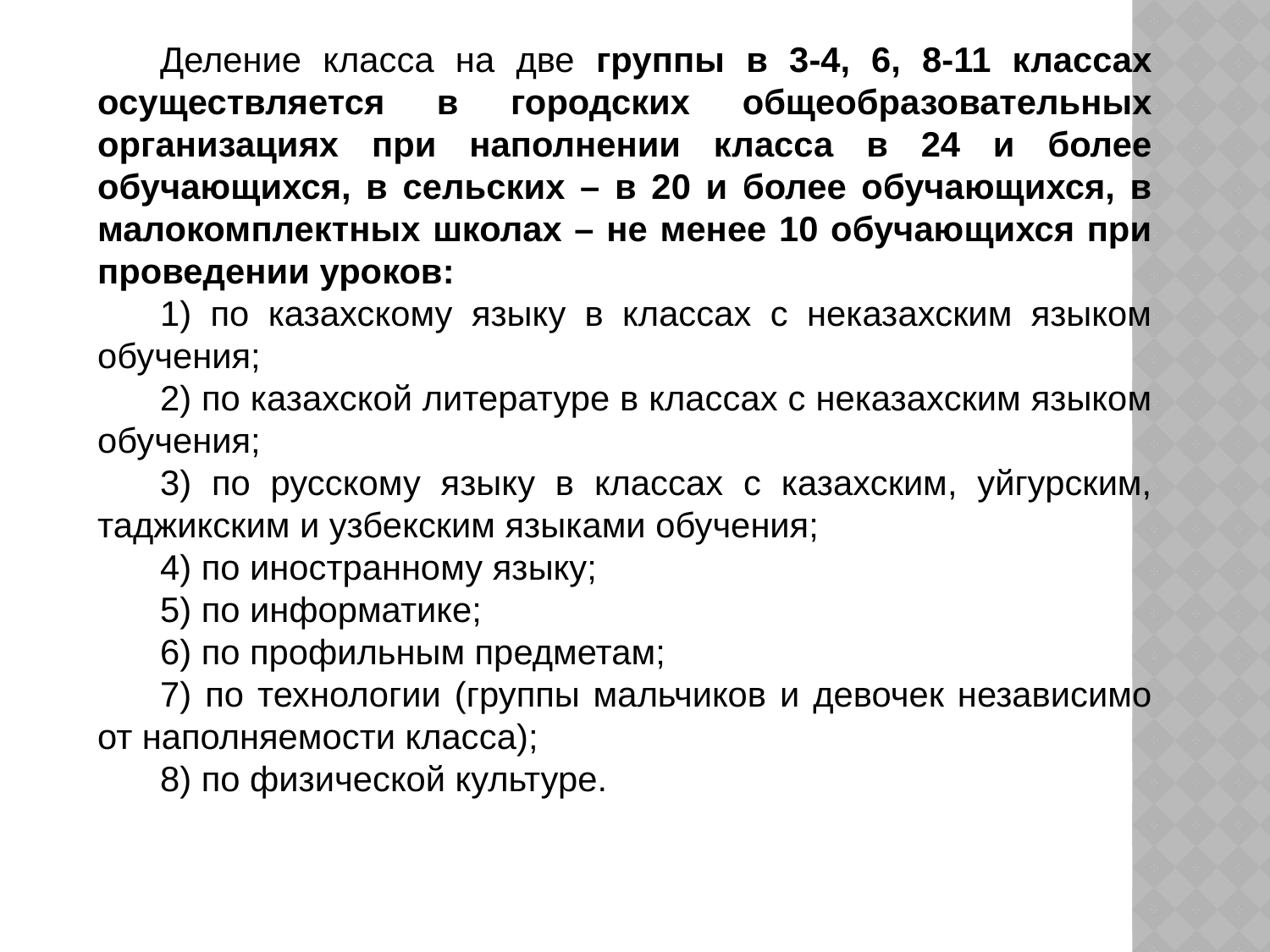

Деление класса на две группы в 3-4, 6, 8-11 классах осуществляется в городских общеобразовательных организациях при наполнении класса в 24 и более обучающихся, в сельских – в 20 и более обучающихся, в малокомплектных школах – не менее 10 обучающихся при проведении уроков:
1) по казахскому языку в классах с неказахским языком обучения;
2) по казахской литературе в классах с неказахским языком обучения;
3) по русскому языку в классах с казахским, уйгурским, таджикским и узбекским языками обучения;
4) по иностранному языку;
5) по информатике;
6) по профильным предметам;
7) по технологии (группы мальчиков и девочек независимо от наполняемости класса);
8) по физической культуре.